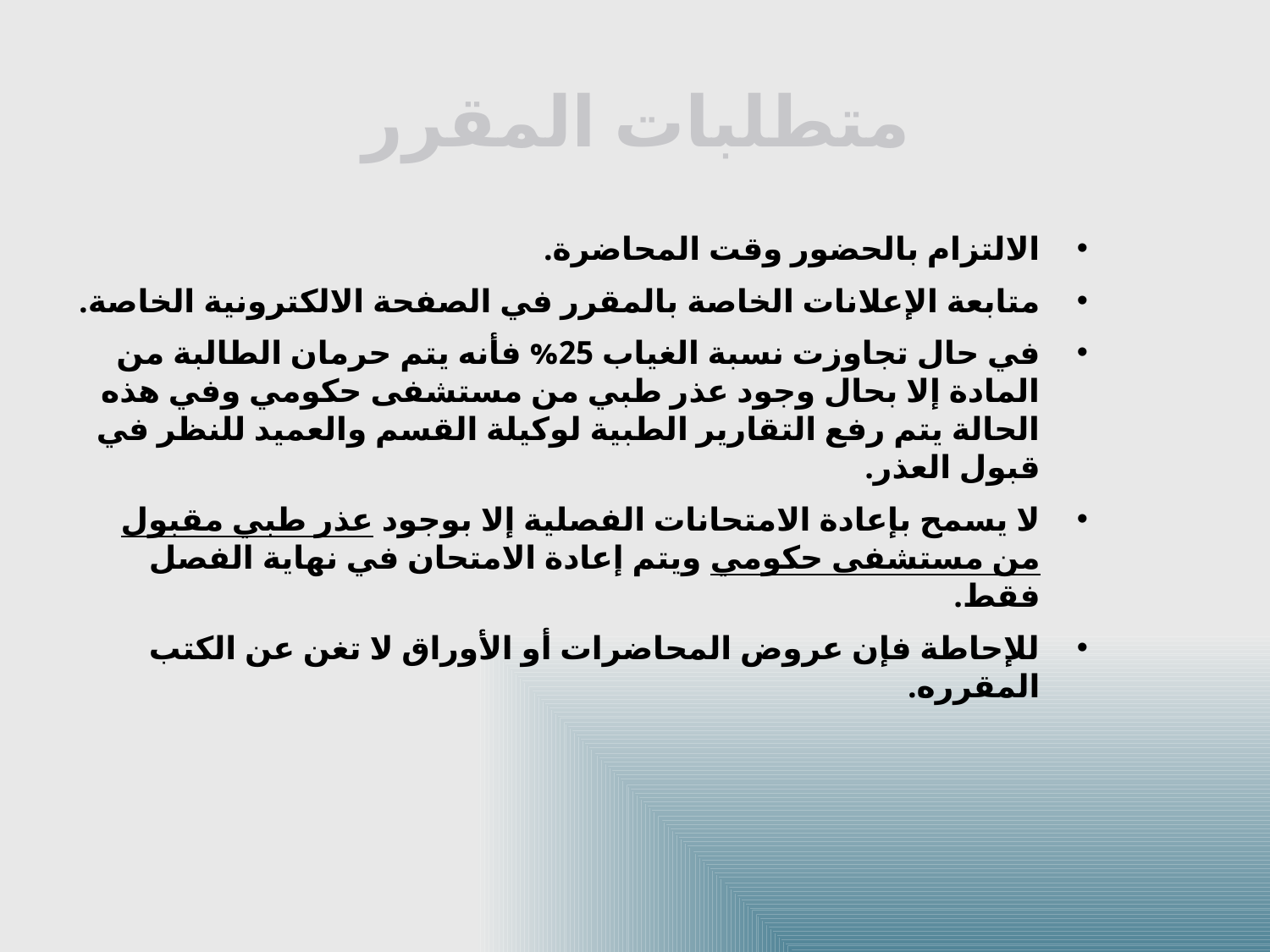

# متطلبات المقرر
الالتزام بالحضور وقت المحاضرة.
متابعة الإعلانات الخاصة بالمقرر في الصفحة الالكترونية الخاصة.
في حال تجاوزت نسبة الغياب 25% فأنه يتم حرمان الطالبة من المادة إلا بحال وجود عذر طبي من مستشفى حكومي وفي هذه الحالة يتم رفع التقارير الطبية لوكيلة القسم والعميد للنظر في قبول العذر.
لا يسمح بإعادة الامتحانات الفصلية إلا بوجود عذر طبي مقبول من مستشفى حكومي ويتم إعادة الامتحان في نهاية الفصل فقط.
للإحاطة فإن عروض المحاضرات أو الأوراق لا تغن عن الكتب المقرره.